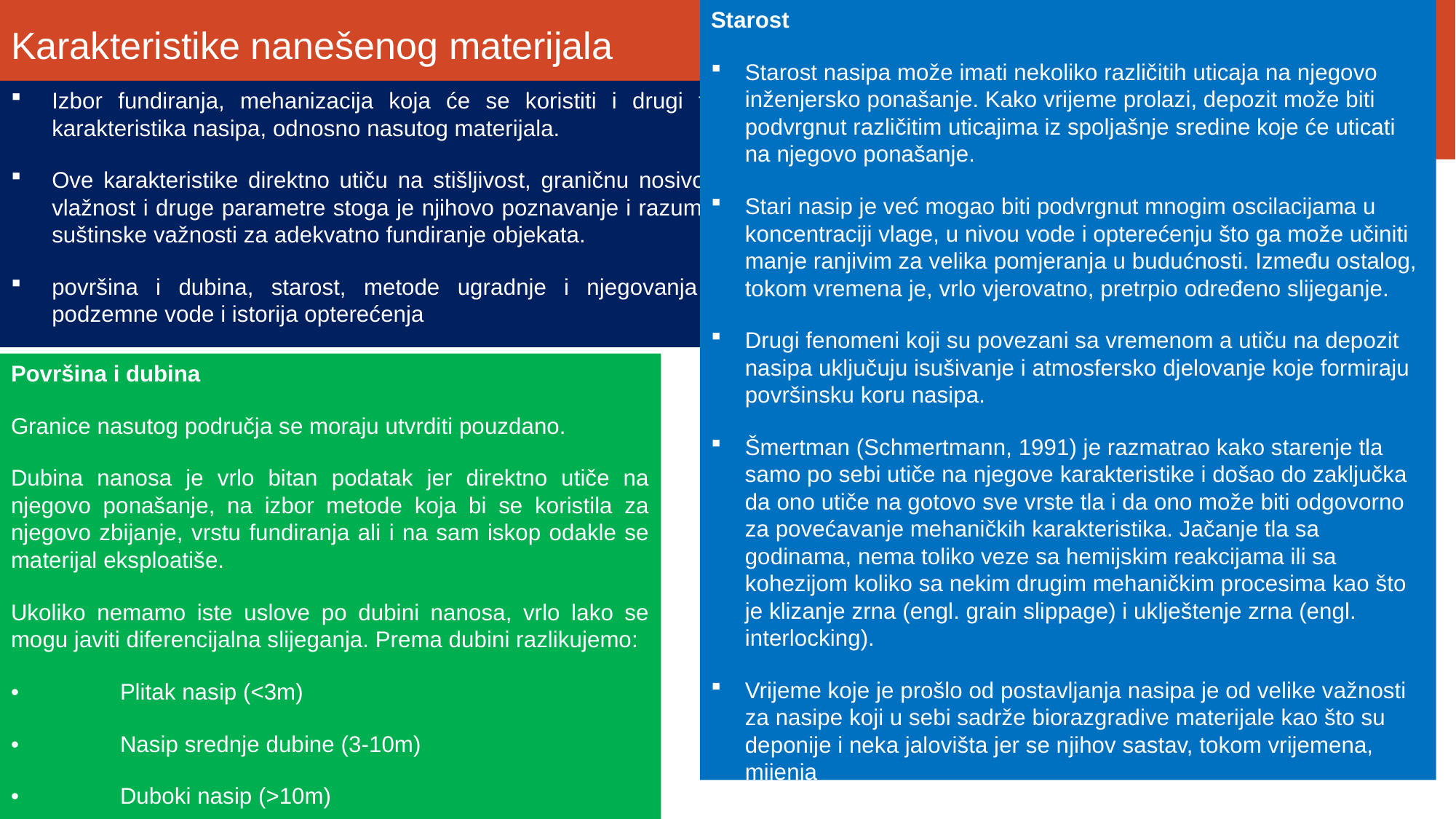

Starost
Starost nasipa može imati nekoliko različitih uticaja na njegovo inženjersko ponašanje. Kako vrijeme prolazi, depozit može biti podvrgnut različitim uticajima iz spoljašnje sredine koje će uticati na njegovo ponašanje.
Stari nasip je već mogao biti podvrgnut mnogim oscilacijama u koncentraciji vlage, u nivou vode i opterećenju što ga može učiniti manje ranjivim za velika pomjeranja u budućnosti. Između ostalog, tokom vremena je, vrlo vjerovatno, pretrpio određeno slijeganje.
Drugi fenomeni koji su povezani sa vremenom a utiču na depozit nasipa uključuju isušivanje i atmosfersko djelovanje koje formiraju površinsku koru nasipa.
Šmertman (Schmertmann, 1991) je razmatrao kako starenje tla samo po sebi utiče na njegove karakteristike i došao do zaključka da ono utiče na gotovo sve vrste tla i da ono može biti odgovorno za povećavanje mehaničkih karakteristika. Jačanje tla sa godinama, nema toliko veze sa hemijskim reakcijama ili sa kohezijom koliko sa nekim drugim mehaničkim procesima kao što je klizanje zrna (engl. grain slippage) i uklještenje zrna (engl. interlocking).
Vrijeme koje je prošlo od postavljanja nasipa je od velike važnosti za nasipe koji u sebi sadrže biorazgradive materijale kao što su deponije i neka jalovišta jer se njihov sastav, tokom vrijemena, mijenja
# Karakteristike nanešenog materijala
Izbor fundiranja, mehanizacija koja će se koristiti i drugi faktori direktno zavise od karakteristika nasipa, odnosno nasutog materijala.
Ove karakteristike direktno utiču na stišljivost, graničnu nosivost nasutog i osnovnog tla, vlažnost i druge parametre stoga je njihovo poznavanje i razumijevanje njihovog uticaja od suštinske važnosti za adekvatno fundiranje objekata.
površina i dubina, starost, metode ugradnje i njegovanja nasutog materijala, nivo podzemne vode i istorija opterećenja
Površina i dubina
Granice nasutog područja se moraju utvrditi pouzdano.
Dubina nanosa je vrlo bitan podatak jer direktno utiče na njegovo ponašanje, na izbor metode koja bi se koristila za njegovo zbijanje, vrstu fundiranja ali i na sam iskop odakle se materijal eksploatiše.
Ukoliko nemamo iste uslove po dubini nanosa, vrlo lako se mogu javiti diferencijalna slijeganja. Prema dubini razlikujemo:
•	Plitak nasip (<3m)
•	Nasip srednje dubine (3-10m)
•	Duboki nasip (>10m)